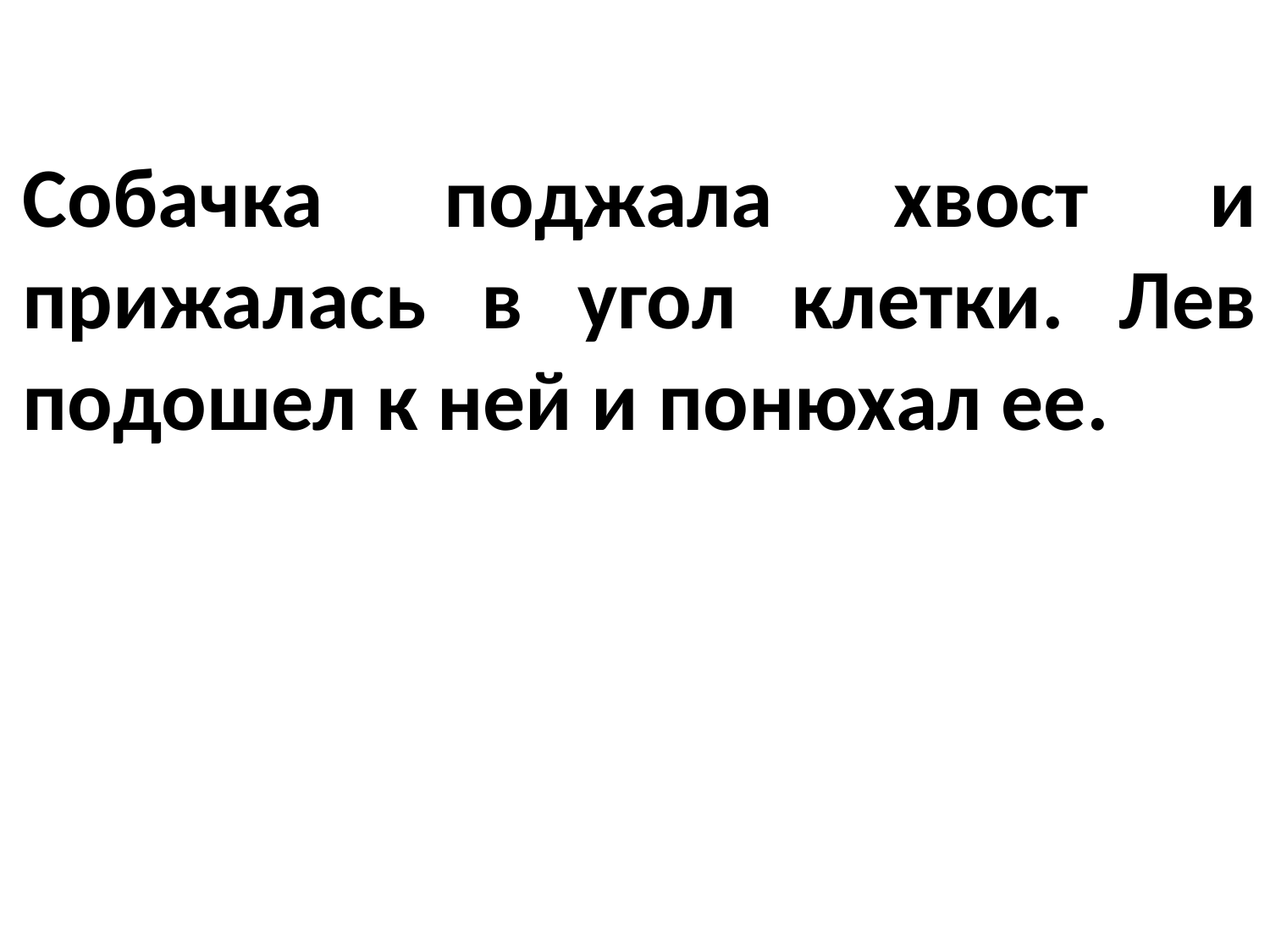

Собачка поджала хвост и прижалась в угол клетки. Лев подошел к ней и понюхал ее.